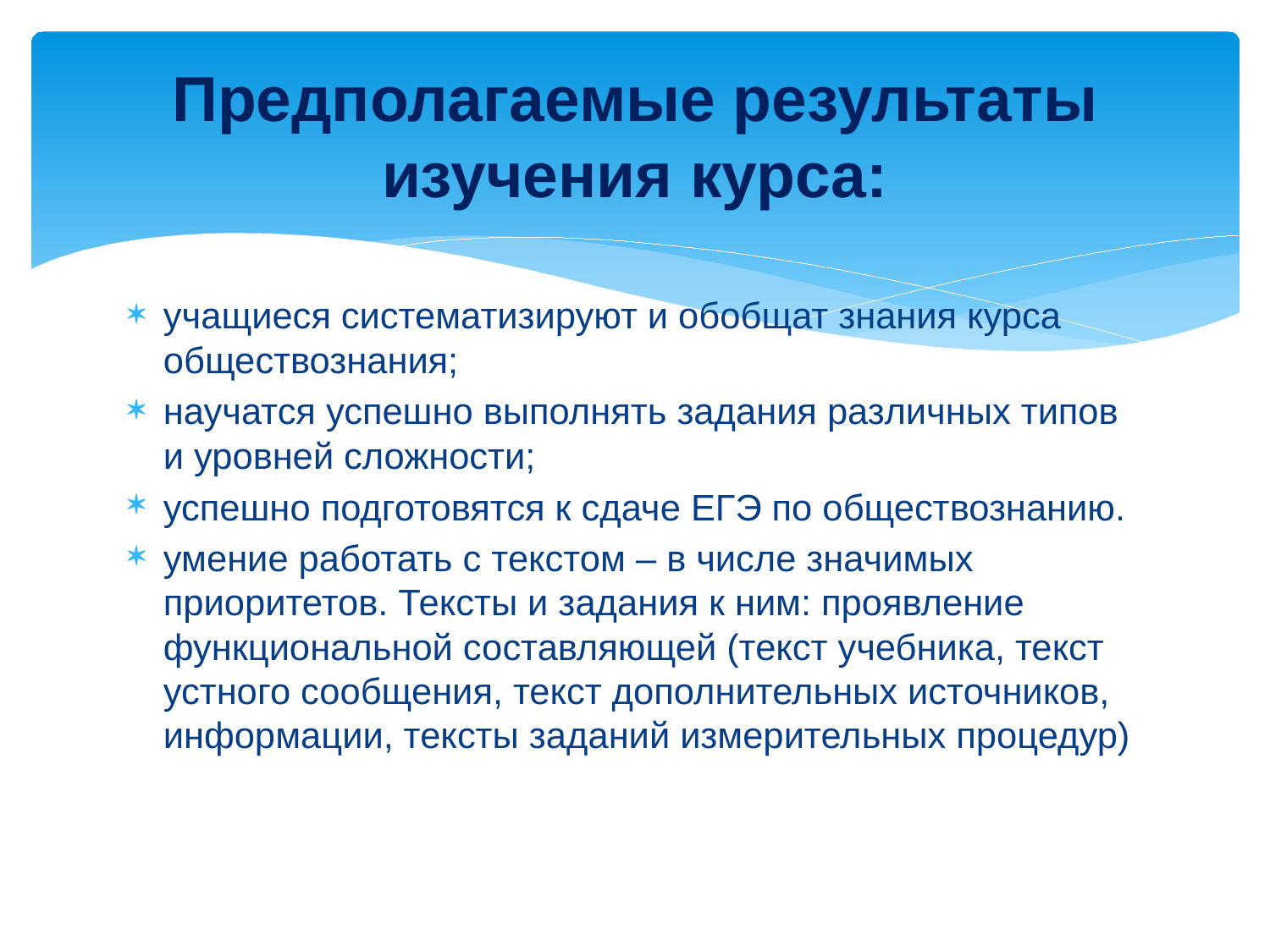

# Предполагаемые результаты изучения курса:
учащиеся систематизируют и обобщат знания курса обществознания;
научатся успешно выполнять задания различных типов и уровней сложности;
успешно подготовятся к сдаче ЕГЭ по обществознанию.
умение работать с текстом – в числе значимых приоритетов. Тексты и задания к ним: проявление функциональной составляющей (текст учебника, текст устного сообщения, текст дополнительных источников, информации, тексты заданий измерительных процедур)